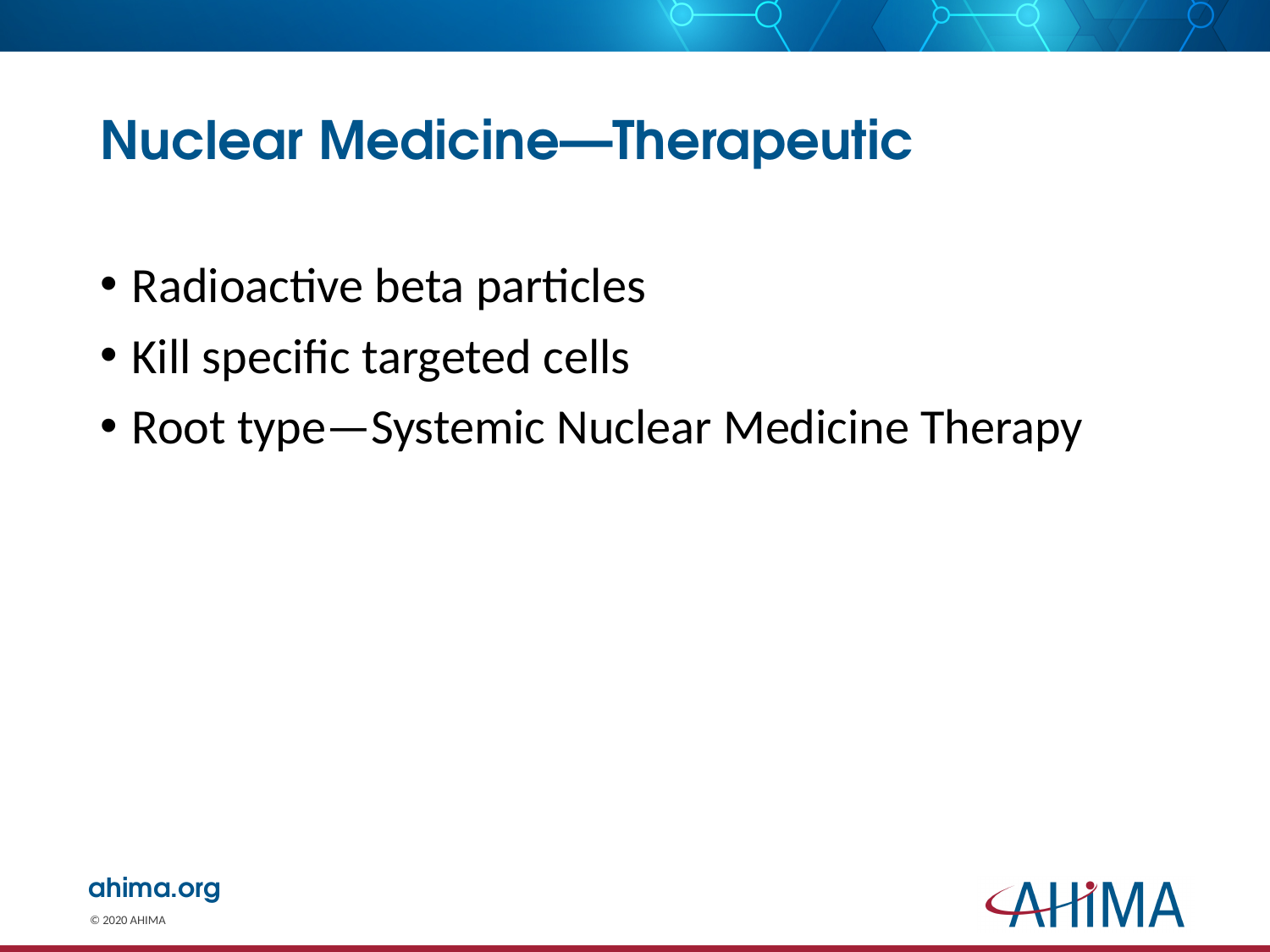

# Nuclear Medicine—Therapeutic
Radioactive beta particles
Kill specific targeted cells
Root type—Systemic Nuclear Medicine Therapy